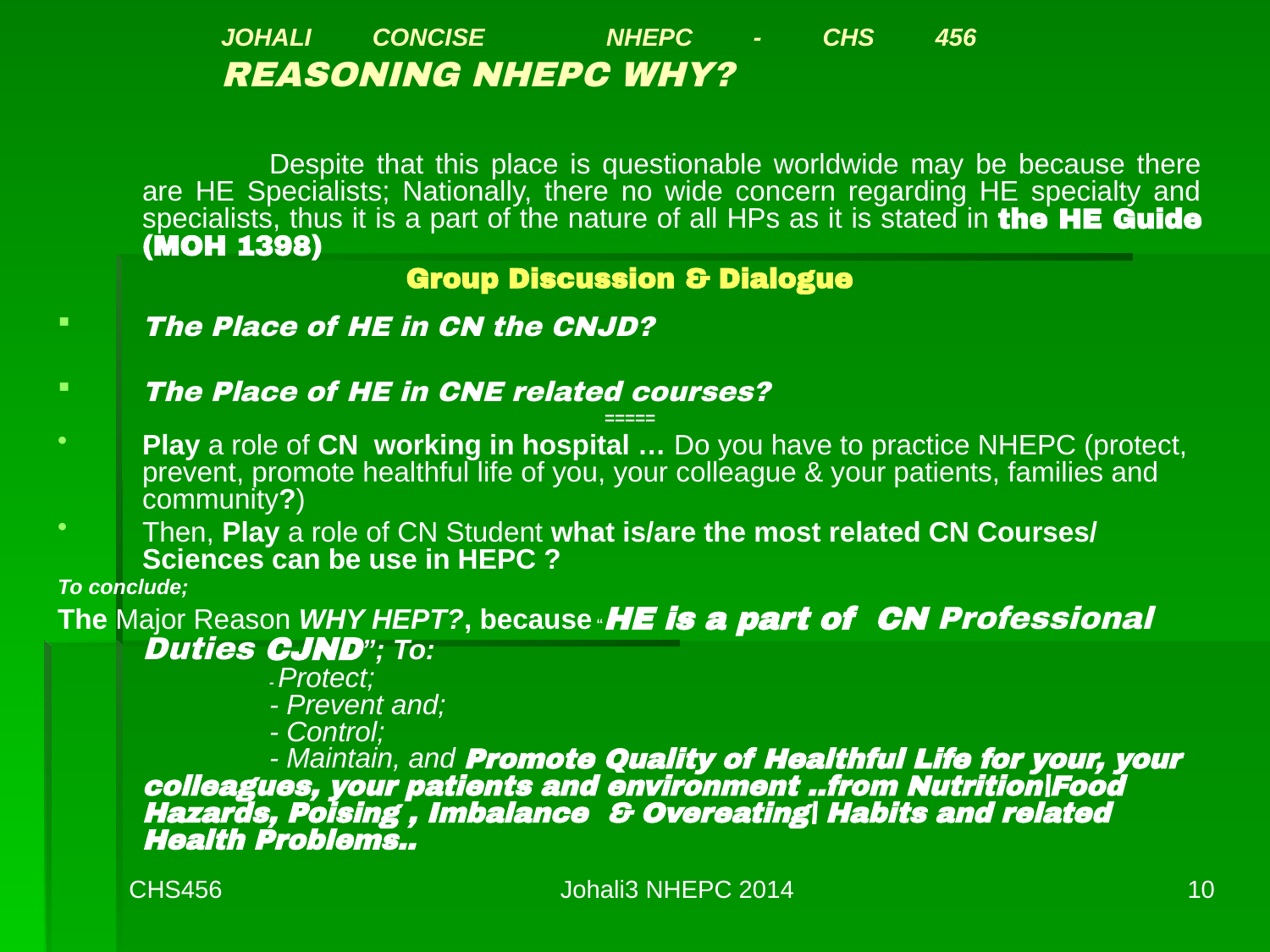

# JOHALI CONCISE  NHEPC - CHS 456 REASONING NHEPC WHY?
		Despite that this place is questionable worldwide may be because there are HE Specialists; Nationally, there no wide concern regarding HE specialty and specialists, thus it is a part of the nature of all HPs as it is stated in the HE Guide (MOH 1398)
Group Discussion & Dialogue

The Place of HE in CN the CNJD?

The Place of HE in CNE related courses?
=====
Play a role of CN  working in hospital … Do you have to practice NHEPC (protect, prevent, promote healthful life of you, your colleague & your patients, families and community?)
Then, Play a role of CN Student what is/are the most related CN Courses/ Sciences can be use in HEPC ?
To conclude;
The Major Reason WHY HEPT?, because “HE is a part of  CN Professional Duties CJND”; To:
	- Protect;
	- Prevent and;
	- Control;
	- Maintain, and Promote Quality of Healthful Life for your, your colleagues, your patients and environment ..from Nutrition\Food Hazards, Poising , Imbalance  & Overeating\ Habits and related Health Problems..
CHS456
Johali3 NHEPC 2014
10